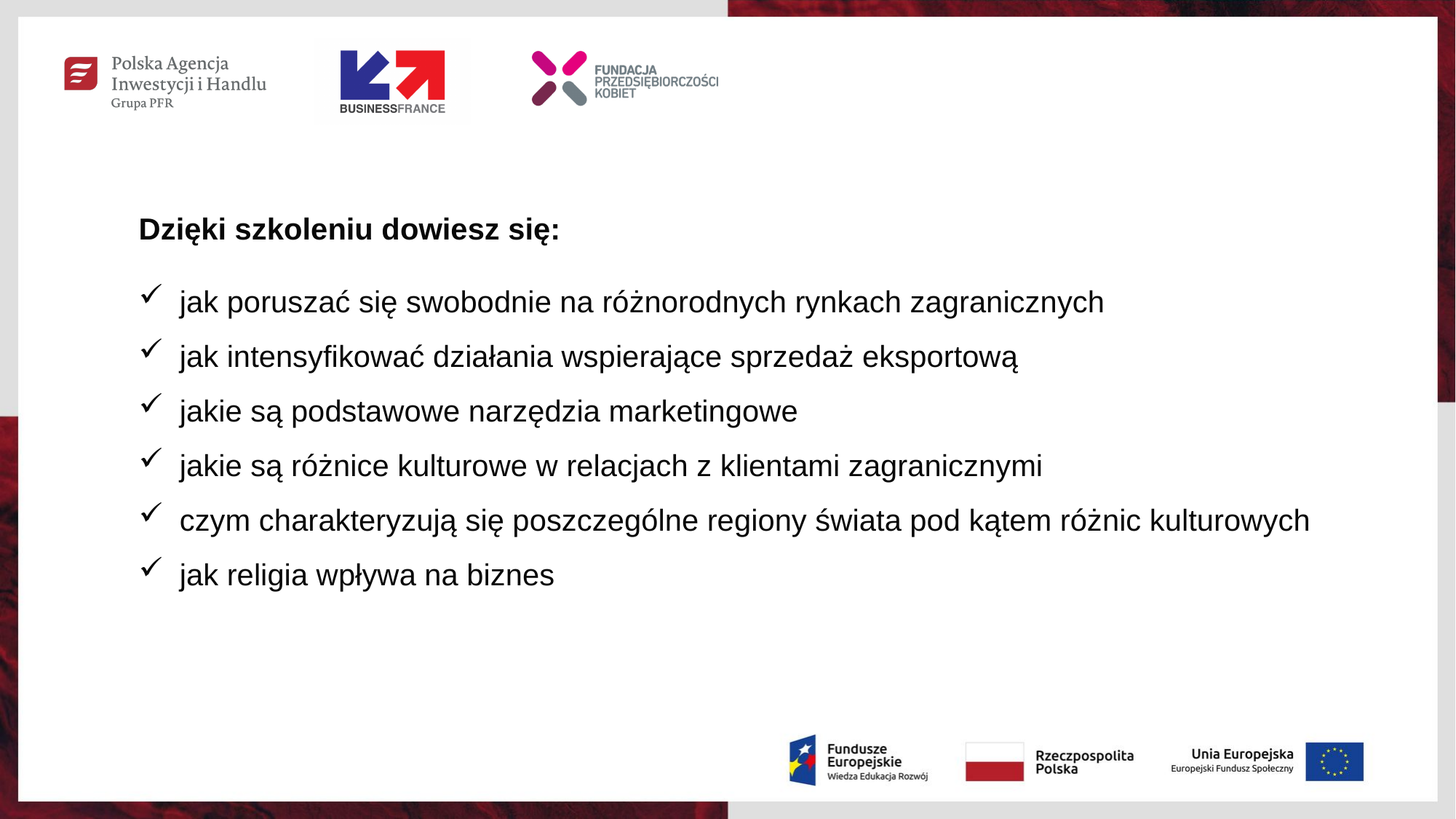

Dzięki szkoleniu dowiesz się:

jak poruszać się swobodnie na różnorodnych rynkach zagranicznych
jak intensyfikować działania wspierające sprzedaż eksportową
jakie są podstawowe narzędzia marketingowe
jakie są różnice kulturowe w relacjach z klientami zagranicznymi
czym charakteryzują się poszczególne regiony świata pod kątem różnic kulturowych
jak religia wpływa na biznes